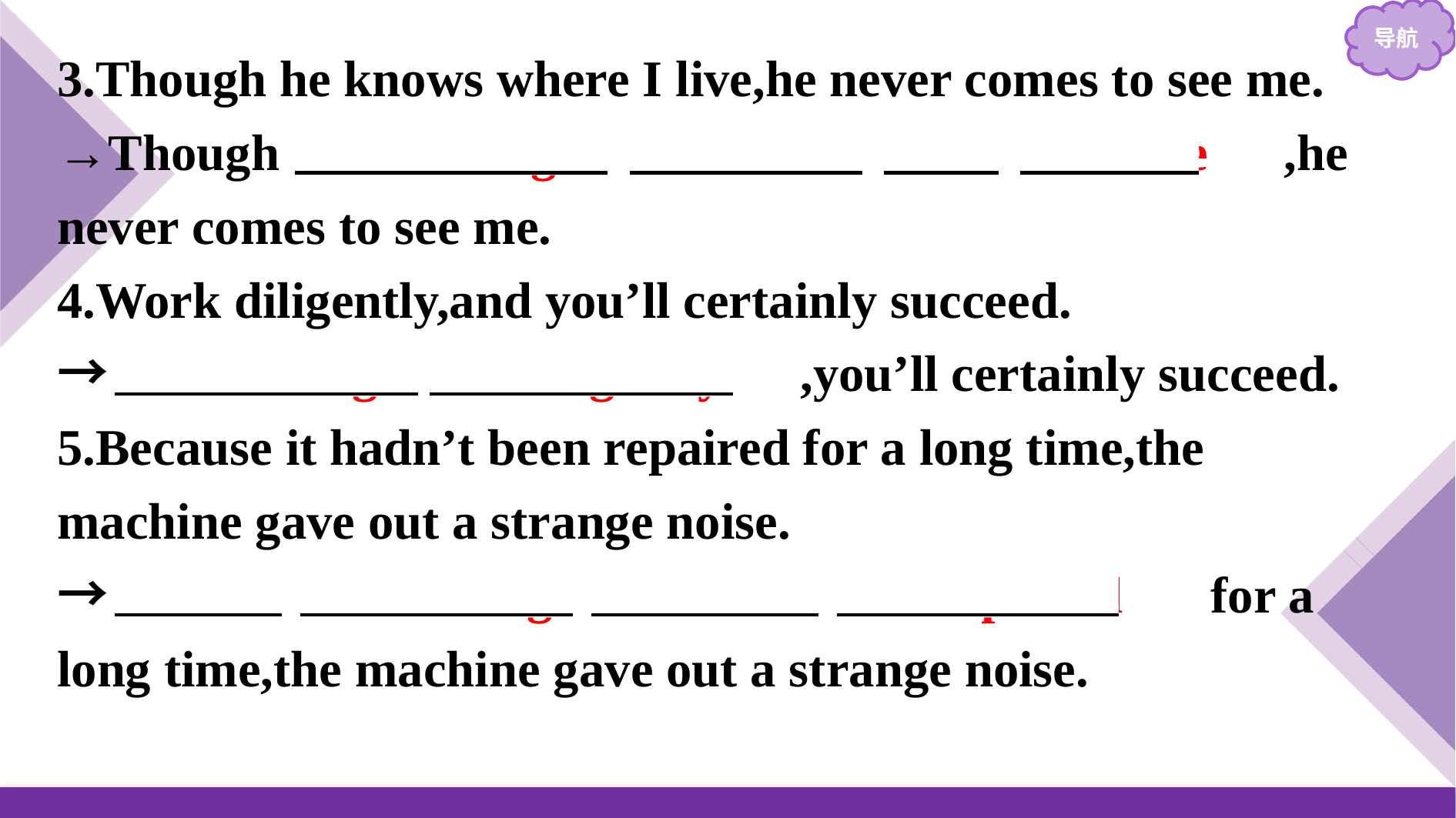

3.Though he knows where I live,he never comes to see me.
→Though 　knowing　 　where　 　I　 　live　,he never comes to see me.
4.Work diligently,and you’ll certainly succeed.
→　Working　 　diligently　,you’ll certainly succeed.
5.Because it hadn’t been repaired for a long time,the machine gave out a strange noise.
→　Not　 　having　 　been　 　repaired　 for a long time,the machine gave out a strange noise.